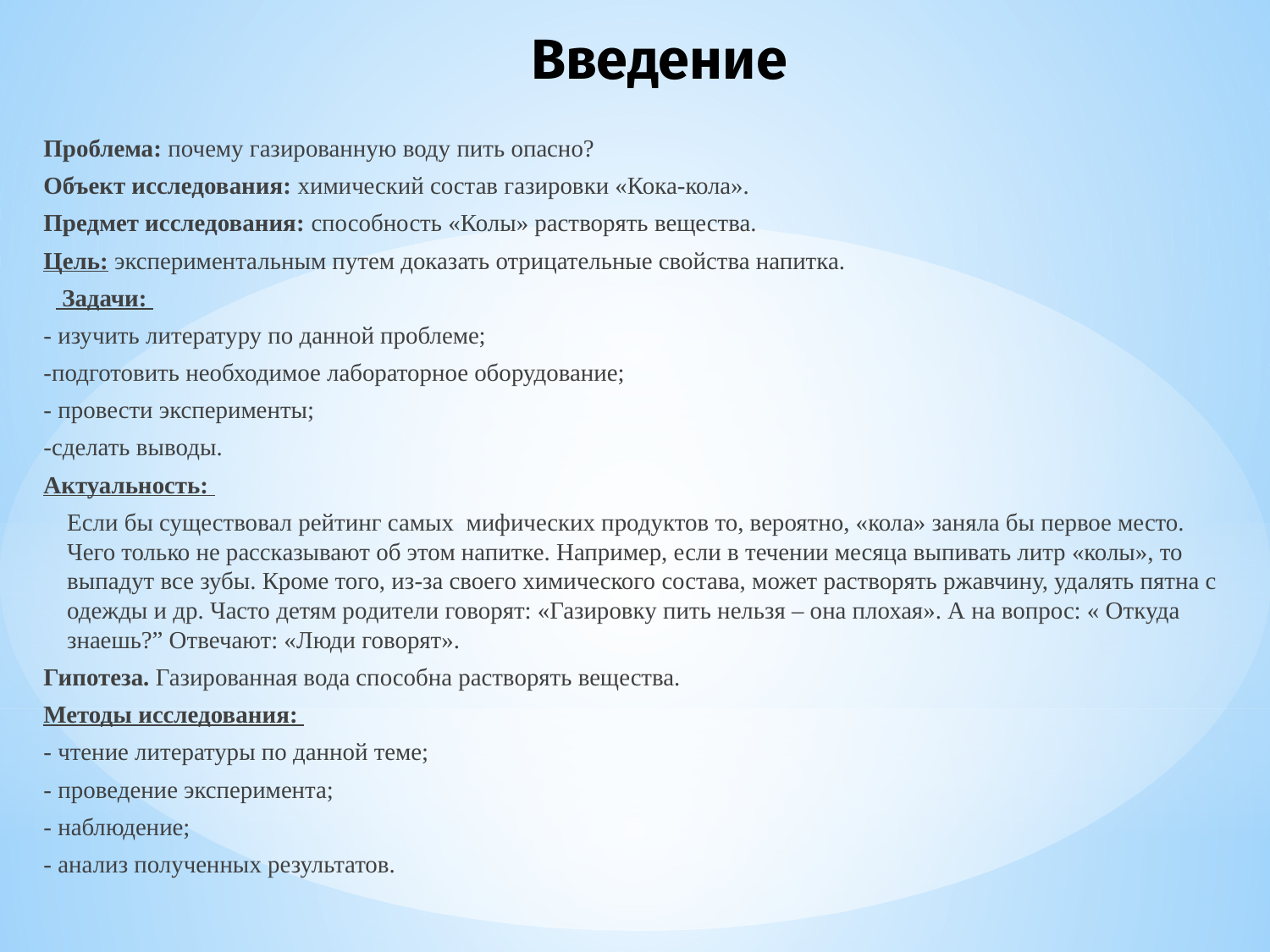

# Введение
Проблема: почему газированную воду пить опасно?
Объект исследования: химический состав газировки «Кока-кола».
Предмет исследования: способность «Колы» растворять вещества.
Цель: экспериментальным путем доказать отрицательные свойства напитка.
   Задачи:
- изучить литературу по данной проблеме;
-подготовить необходимое лабораторное оборудование;
- провести эксперименты;
-сделать выводы.
Актуальность:
	Если бы существовал рейтинг самых  мифических продуктов то, вероятно, «кола» заняла бы первое место. Чего только не рассказывают об этом напитке. Например, если в течении месяца выпивать литр «колы», то выпадут все зубы. Кроме того, из-за своего химического состава, может растворять ржавчину, удалять пятна с одежды и др. Часто детям родители говорят: «Газировку пить нельзя – она плохая». А на вопрос: « Откуда знаешь?” Отвечают: «Люди говорят».
Гипотеза. Газированная вода способна растворять вещества.
Методы исследования:
- чтение литературы по данной теме;
- проведение эксперимента;
- наблюдение;
- анализ полученных результатов.